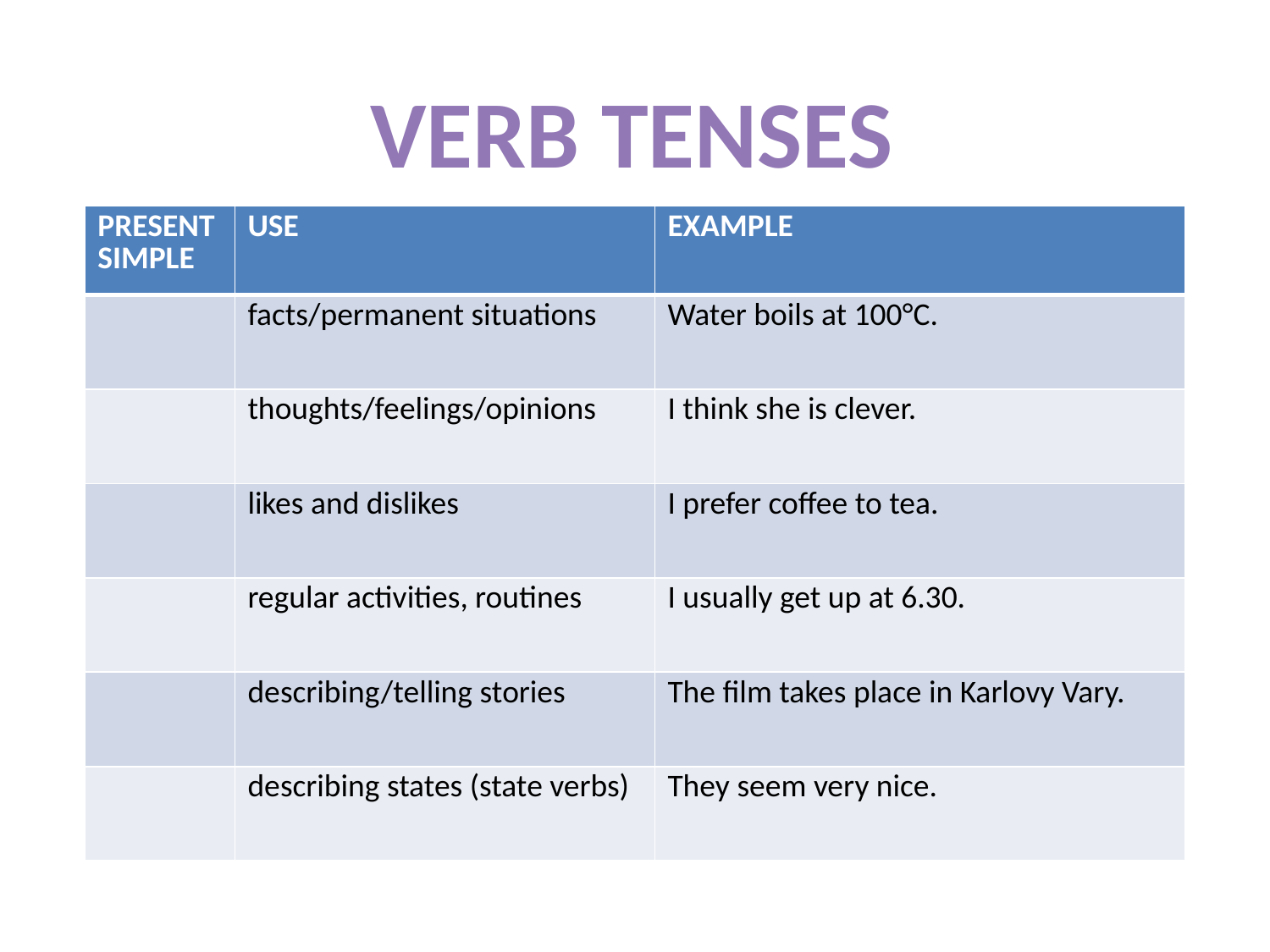

VERB TENSES
| PRESENT SIMPLE | USE | EXAMPLE |
| --- | --- | --- |
|  | facts/permanent situations | Water boils at 100°C. |
|  | thoughts/feelings/opinions | I think she is clever. |
|  | likes and dislikes | I prefer coffee to tea. |
|  | regular activities, routines | I usually get up at 6.30. |
|  | describing/telling stories | The film takes place in Karlovy Vary. |
|  | describing states (state verbs) | They seem very nice. |